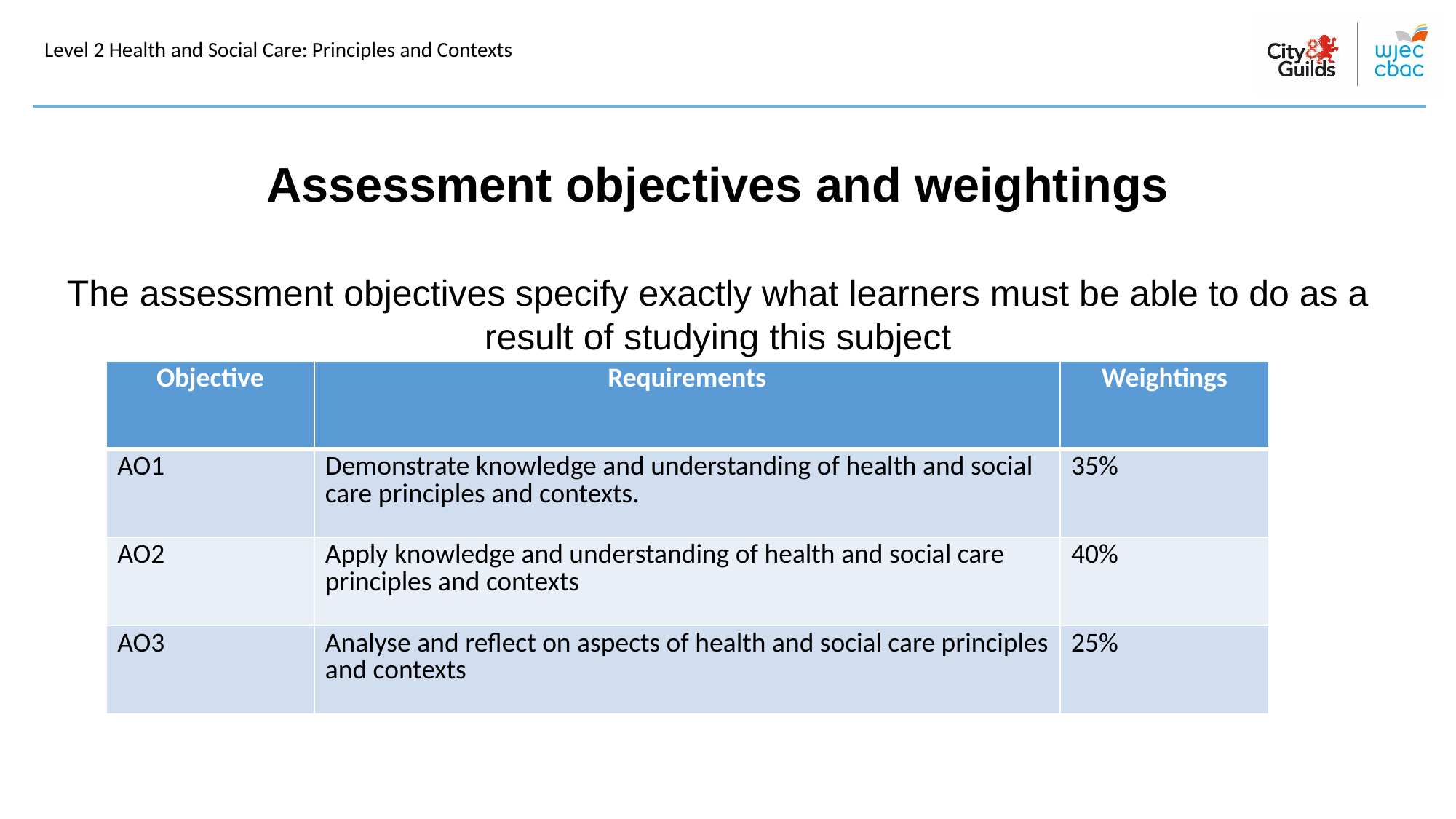

# Level 2 Health and Social Care: Principles and Contexts

Assessment objectives and weightings

The assessment objectives specify exactly what learners must be able to do as a result of studying this subject

| Objective | Requirements | Weightings |
| --- | --- | --- |
| AO1 | Demonstrate knowledge and understanding of health and social care principles and contexts. | 35% |
| AO2 | Apply knowledge and understanding of health and social care principles and contexts | 40% |
| AO3 | Analyse and reflect on aspects of health and social care principles and contexts | 25% |